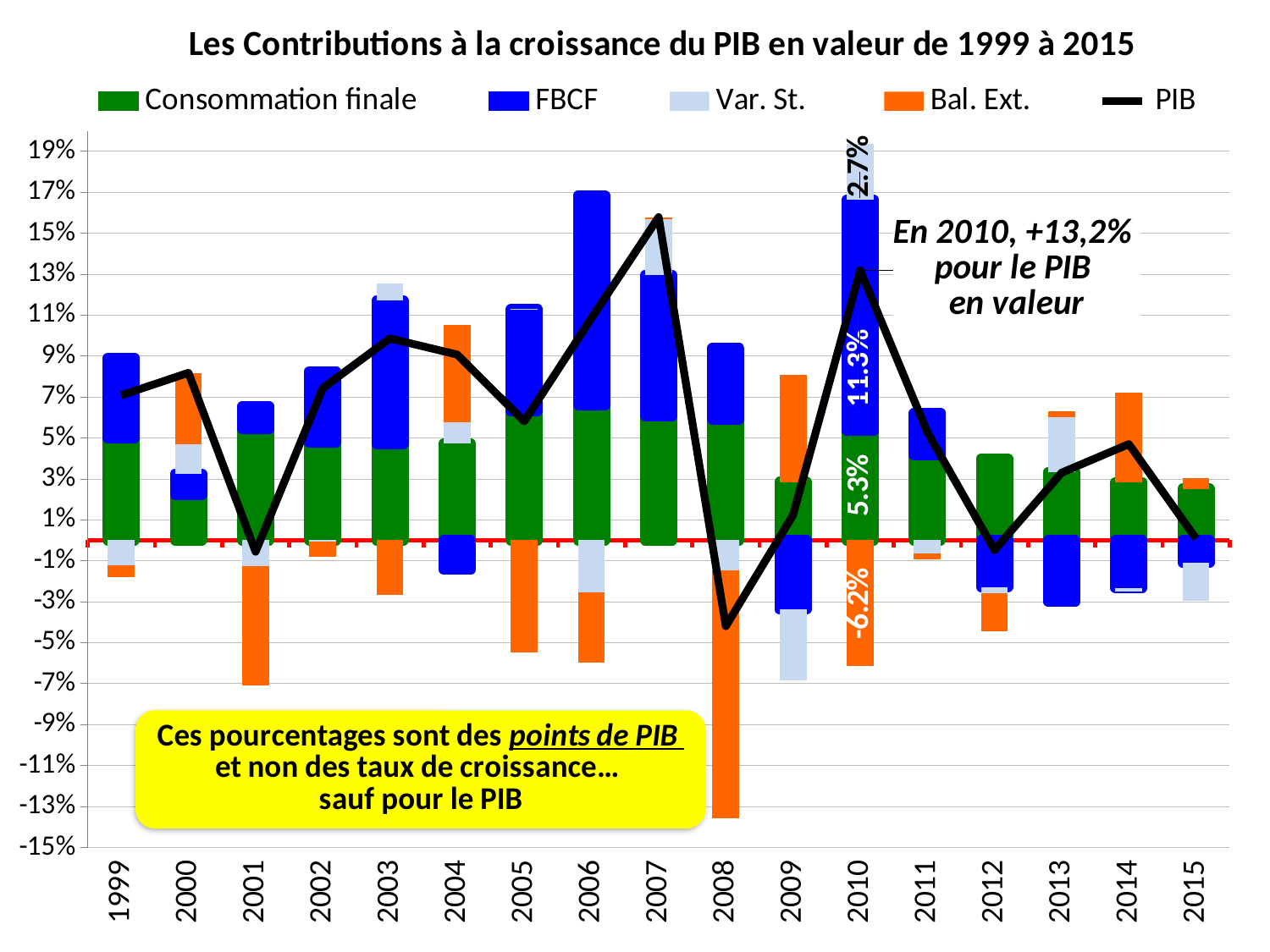

### Chart: Les Contributions à la croissance du PIB en valeur de 1999 à 2015

| Category | Consommation finale | FBCF | Var. St.  | Bal. Ext. |  PIB  |
|---|---|---|---|---|---|
| 1999.0 | 0.0499 | 0.0391 | -0.0123 | -0.0059 | 0.0708 |
| 2000.0 | 0.0222 | 0.0103 | 0.0142 | 0.0351 | 0.0818 |
| 2001.0 | 0.0543 | 0.0111 | -0.0126 | -0.0584 | -0.0056 |
| 2002.0 | 0.0477 | 0.0348 | -0.0008 | -0.0074 | 0.0743 |
| 2003.0 | 0.0471 | 0.0699 | 0.0084 | -0.0268 | 0.0986 |
| 2004.0 | 0.0473 | -0.0144 | 0.0103 | 0.0475 | 0.0907 |
| 2005.0 | 0.0632 | 0.0496 | 0.0002 | -0.0549 | 0.0581 |
| 2006.0 | 0.066 | 0.1024 | -0.0254 | -0.0345 | 0.1085 |
| 2007.0 | 0.0607 | 0.0688 | 0.0275107261600384 | 0.000824983074286622 | 0.157835709234325 |
| 2008.0 | 0.0591380129602608 | 0.0347382134806129 | -0.0147900553277028 | -0.121097472213466 | -0.0420113011002953 |
| 2009.0 | 0.0284562174489763 | -0.0337590706824171 | -0.0347010135894878 | 0.052239126221517 | 0.0122352593985883 |
| 2010.0 | 0.0534123792323238 | 0.112841825396293 | 0.0271593831197169 | -0.0615537487495216 | 0.131859838998812 |
| 2011.0 | 0.0416069036780783 | 0.0205157590403755 | -0.00630195524330506 | -0.00301335962311654 | 0.0528073478520321 |
| 2012.0 | 0.0398614490039547 | -0.0228522073382404 | -0.0031062143842165 | -0.0187062415881332 | -0.00480321430663538 |
| 2013.0 | 0.0333146146500108 | -0.0300650678530554 | 0.0269477023965658 | 0.00282658966039473 | 0.0330238388539159 |
| 2014.0 | 0.0283145364649091 | -0.0233051489246093 | -0.00177601648434156 | 0.0437460342340614 | 0.0469794052900197 |
| 2015.0 | 0.0251447121507237 | -0.0110091031243681 | -0.0186045506932364 | 0.00530938283443609 | 0.000840441167555347 |